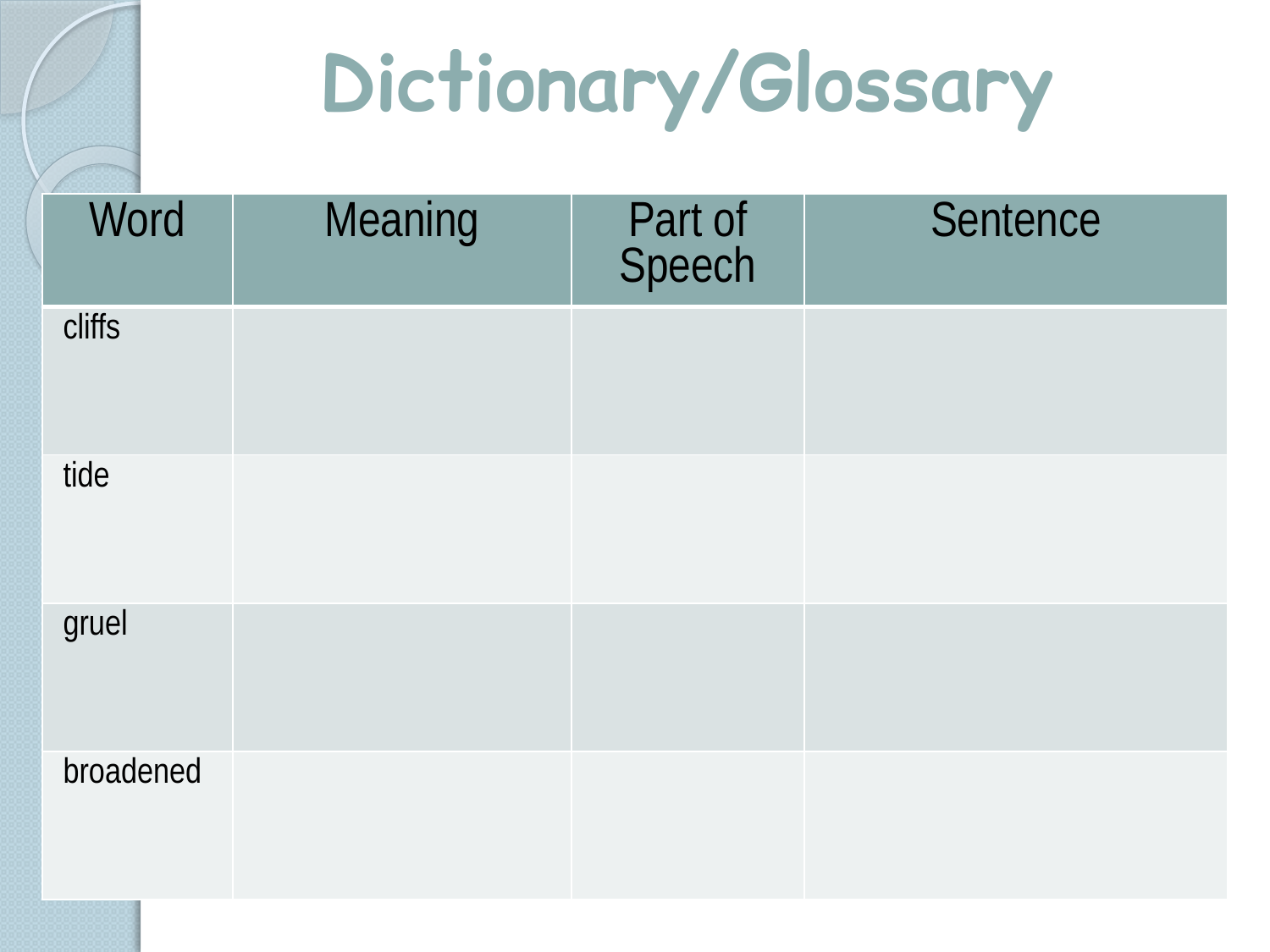

# Dictionary/Glossary

| Word | Meaning | Part of Speech | Sentence |
| --- | --- | --- | --- |
| cliffs |  |  |  |
| tide |  |  |  |
| gruel |  |  |  |
| broadened |  |  |  |